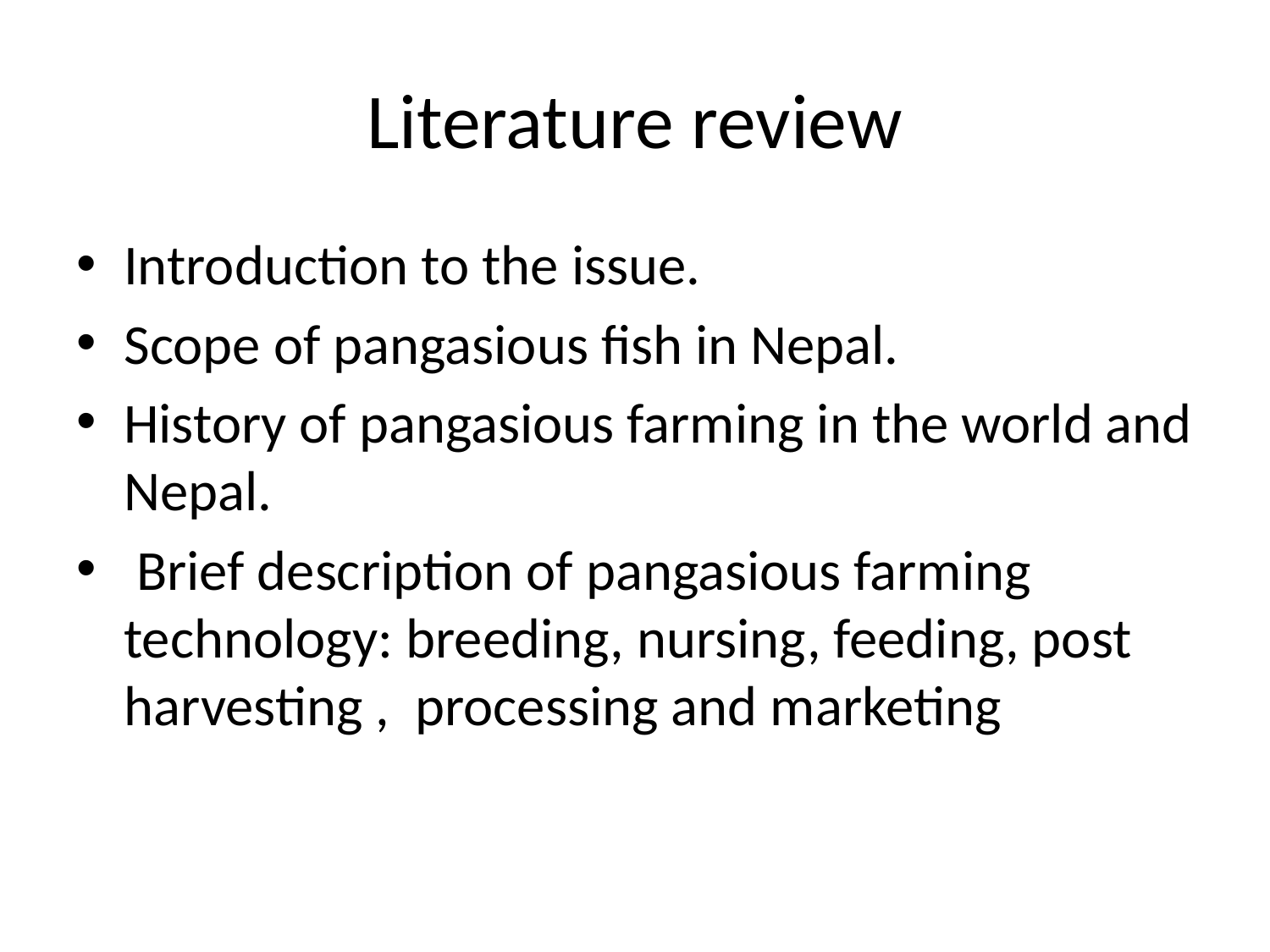

# Literature review
Introduction to the issue.
Scope of pangasious fish in Nepal.
History of pangasious farming in the world and Nepal.
 Brief description of pangasious farming  technology: breeding, nursing, feeding, post harvesting ,  processing and marketing